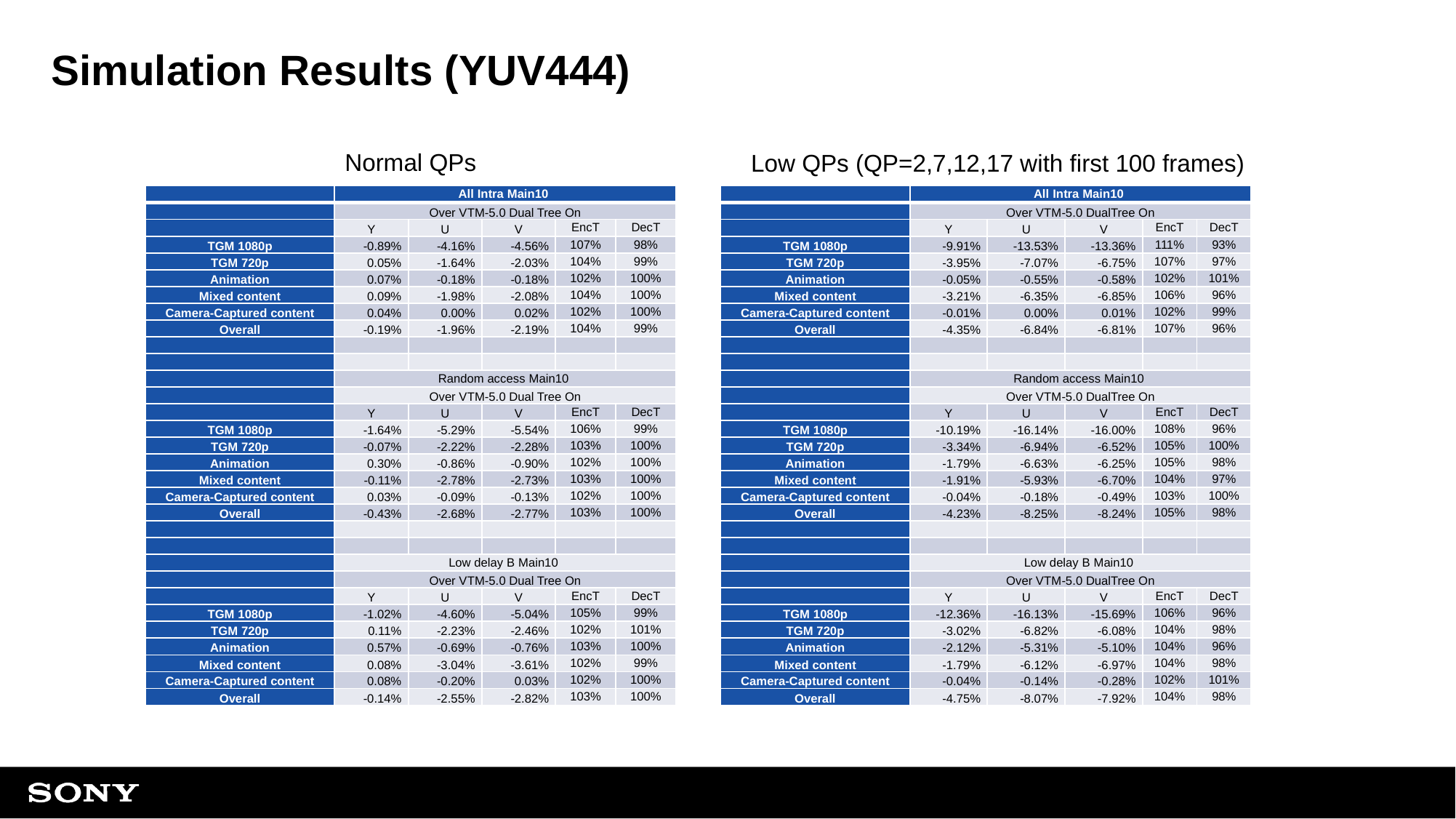

# Simulation Results (YUV444)
Normal QPs
Low QPs (QP=2,7,12,17 with first 100 frames)
|  | All Intra Main10 |  |  |  |  |
| --- | --- | --- | --- | --- | --- |
|  | Over VTM-5.0 Dual Tree On |  |  |  |  |
|  | Y | U | V | EncT | DecT |
| TGM 1080p | -0.89% | -4.16% | -4.56% | 107% | 98% |
| TGM 720p | 0.05% | -1.64% | -2.03% | 104% | 99% |
| Animation | 0.07% | -0.18% | -0.18% | 102% | 100% |
| Mixed content | 0.09% | -1.98% | -2.08% | 104% | 100% |
| Camera-Captured content | 0.04% | 0.00% | 0.02% | 102% | 100% |
| Overall | -0.19% | -1.96% | -2.19% | 104% | 99% |
|  |  |  |  |  |  |
|  |  |  |  |  |  |
|  | Random access Main10 |  |  |  |  |
|  | Over VTM-5.0 Dual Tree On |  |  |  |  |
|  | Y | U | V | EncT | DecT |
| TGM 1080p | -1.64% | -5.29% | -5.54% | 106% | 99% |
| TGM 720p | -0.07% | -2.22% | -2.28% | 103% | 100% |
| Animation | 0.30% | -0.86% | -0.90% | 102% | 100% |
| Mixed content | -0.11% | -2.78% | -2.73% | 103% | 100% |
| Camera-Captured content | 0.03% | -0.09% | -0.13% | 102% | 100% |
| Overall | -0.43% | -2.68% | -2.77% | 103% | 100% |
|  |  |  |  |  |  |
|  |  |  |  |  |  |
|  | Low delay B Main10 |  |  |  |  |
|  | Over VTM-5.0 Dual Tree On |  |  |  |  |
|  | Y | U | V | EncT | DecT |
| TGM 1080p | -1.02% | -4.60% | -5.04% | 105% | 99% |
| TGM 720p | 0.11% | -2.23% | -2.46% | 102% | 101% |
| Animation | 0.57% | -0.69% | -0.76% | 103% | 100% |
| Mixed content | 0.08% | -3.04% | -3.61% | 102% | 99% |
| Camera-Captured content | 0.08% | -0.20% | 0.03% | 102% | 100% |
| Overall | -0.14% | -2.55% | -2.82% | 103% | 100% |
|  | All Intra Main10 |  |  |  |  |
| --- | --- | --- | --- | --- | --- |
|  | Over VTM-5.0 DualTree On |  |  |  |  |
|  | Y | U | V | EncT | DecT |
| TGM 1080p | -9.91% | -13.53% | -13.36% | 111% | 93% |
| TGM 720p | -3.95% | -7.07% | -6.75% | 107% | 97% |
| Animation | -0.05% | -0.55% | -0.58% | 102% | 101% |
| Mixed content | -3.21% | -6.35% | -6.85% | 106% | 96% |
| Camera-Captured content | -0.01% | 0.00% | 0.01% | 102% | 99% |
| Overall | -4.35% | -6.84% | -6.81% | 107% | 96% |
|  |  |  |  |  |  |
|  |  |  |  |  |  |
|  | Random access Main10 |  |  |  |  |
|  | Over VTM-5.0 DualTree On |  |  |  |  |
|  | Y | U | V | EncT | DecT |
| TGM 1080p | -10.19% | -16.14% | -16.00% | 108% | 96% |
| TGM 720p | -3.34% | -6.94% | -6.52% | 105% | 100% |
| Animation | -1.79% | -6.63% | -6.25% | 105% | 98% |
| Mixed content | -1.91% | -5.93% | -6.70% | 104% | 97% |
| Camera-Captured content | -0.04% | -0.18% | -0.49% | 103% | 100% |
| Overall | -4.23% | -8.25% | -8.24% | 105% | 98% |
|  |  |  |  |  |  |
|  |  |  |  |  |  |
|  | Low delay B Main10 |  |  |  |  |
|  | Over VTM-5.0 DualTree On |  |  |  |  |
|  | Y | U | V | EncT | DecT |
| TGM 1080p | -12.36% | -16.13% | -15.69% | 106% | 96% |
| TGM 720p | -3.02% | -6.82% | -6.08% | 104% | 98% |
| Animation | -2.12% | -5.31% | -5.10% | 104% | 96% |
| Mixed content | -1.79% | -6.12% | -6.97% | 104% | 98% |
| Camera-Captured content | -0.04% | -0.14% | -0.28% | 102% | 101% |
| Overall | -4.75% | -8.07% | -7.92% | 104% | 98% |